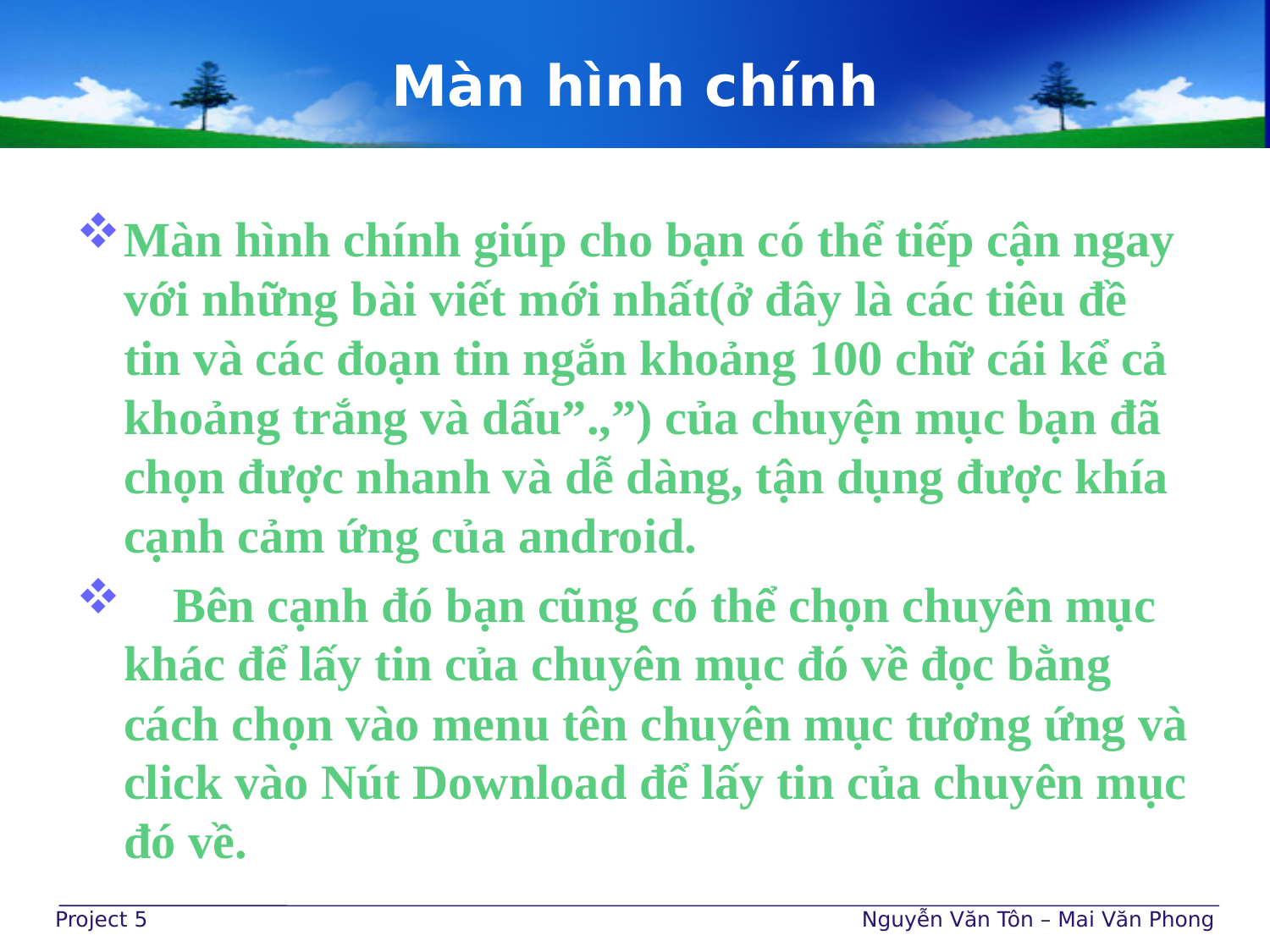

# Màn hình chính
Màn hình chính giúp cho bạn có thể tiếp cận ngay với những bài viết mới nhất(ở đây là các tiêu đề tin và các đoạn tin ngắn khoảng 100 chữ cái kể cả khoảng trắng và dấu”.,”) của chuyện mục bạn đã chọn được nhanh và dễ dàng, tận dụng được khía cạnh cảm ứng của android.
    Bên cạnh đó bạn cũng có thể chọn chuyên mục khác để lấy tin của chuyên mục đó về đọc bằng cách chọn vào menu tên chuyên mục tương ứng và click vào Nút Download để lấy tin của chuyên mục đó về.

Project 5

Nguyễn Văn Tôn – Mai Văn Phong